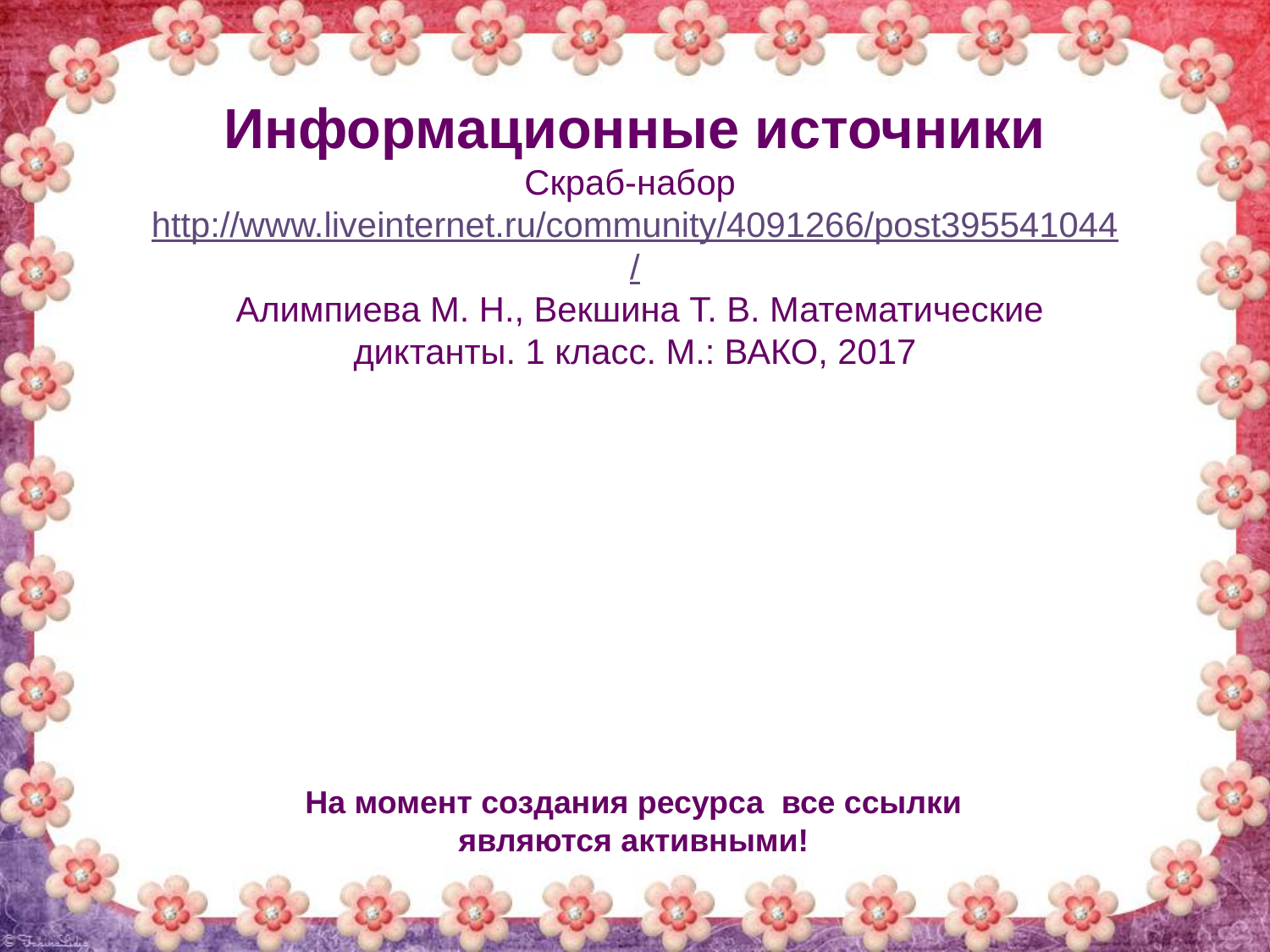

Информационные источники
Скраб-набор http://www.liveinternet.ru/community/4091266/post395541044/
 Алимпиева М. Н., Векшина Т. В. Математические диктанты. 1 класс. М.: ВАКО, 2017

На момент создания ресурса  все ссылки являются активными!